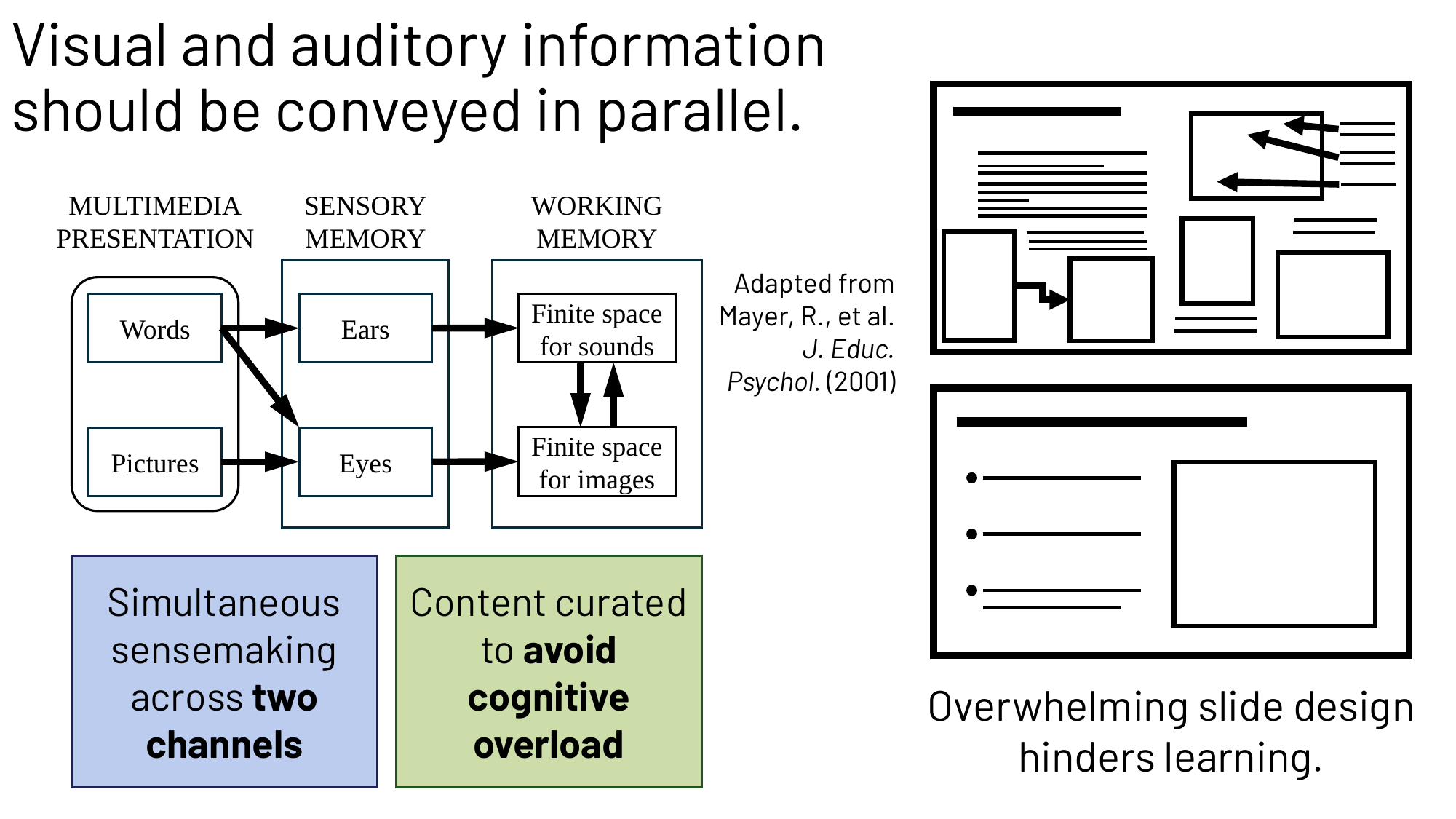

# Visual and auditory information should be conveyed in parallel.

MULTIMEDIA
PRESENTATION
SENSORY
MEMORY
WORKING
MEMORY

Adapted from
Mayer, R., et al.
J. Educ. Psychol. (2001)

Finite space for sounds
Words
Ears

Finite space for images
Pictures
Eyes
Simultaneous sensemaking across two channels
Content curated to avoid cognitive overload
Overwhelming slide design hinders learning.